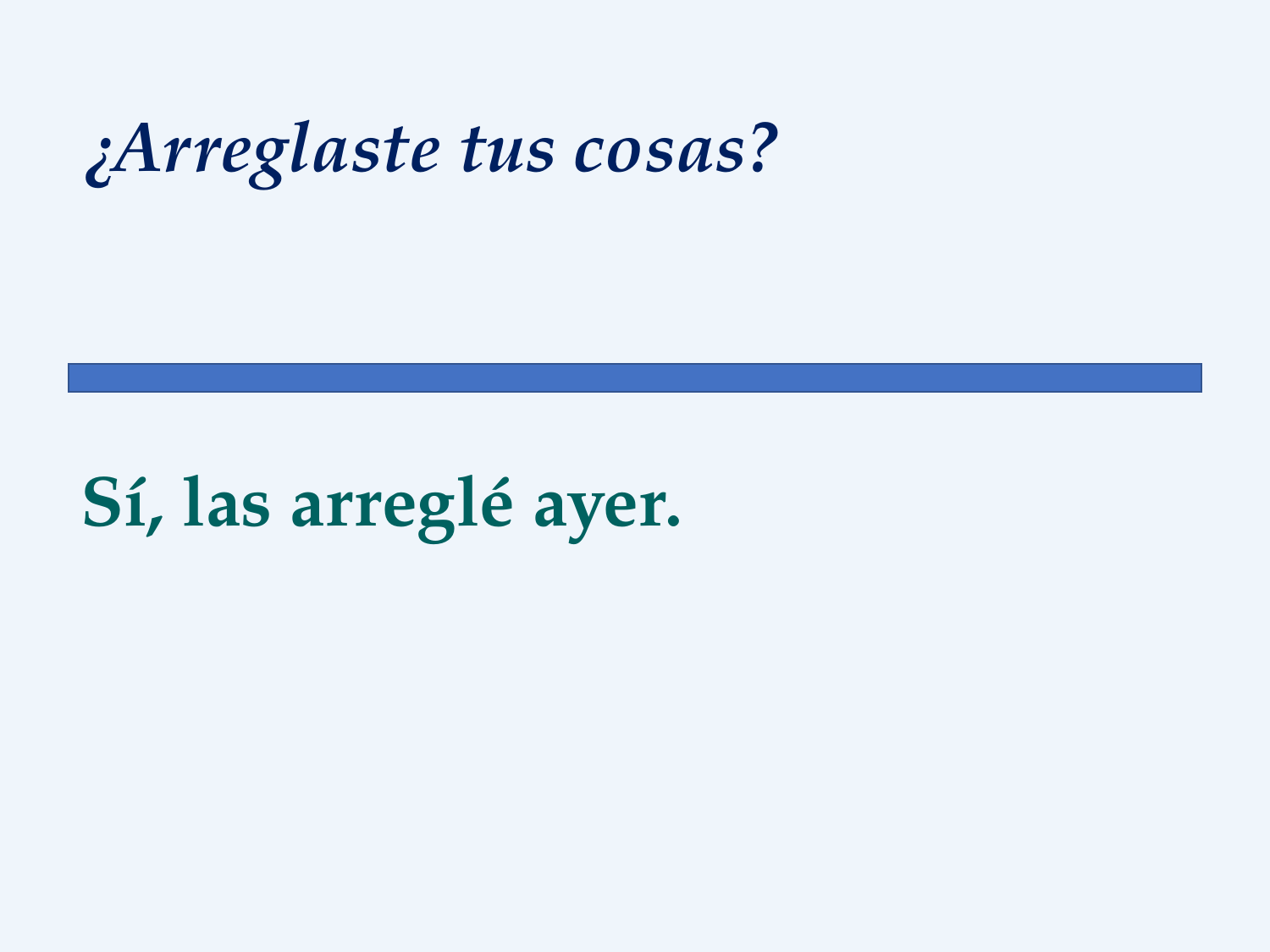

¿Arreglaste tus cosas?

Sí, las arreglé ayer.